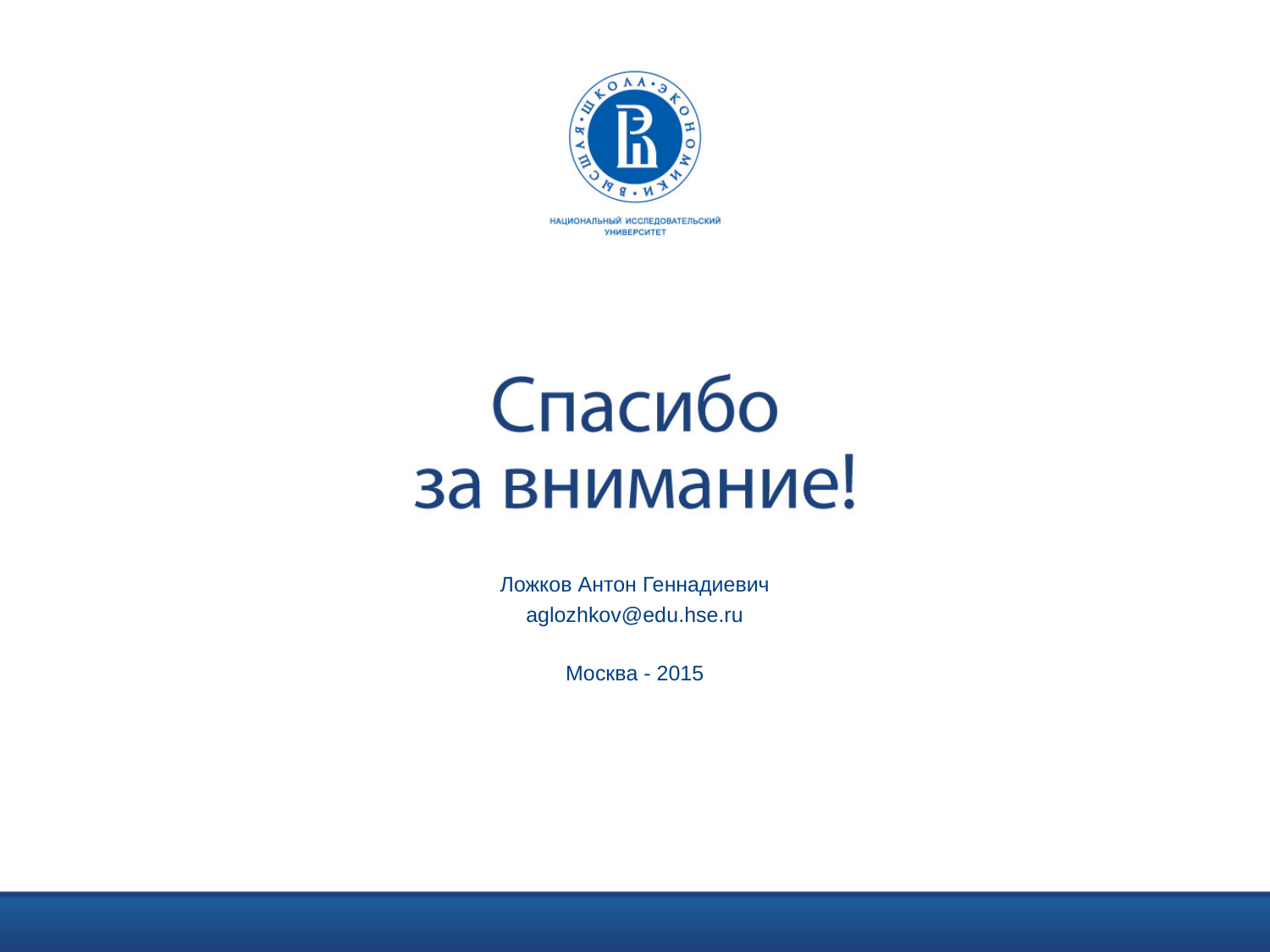

Ложков Антон Геннадиевич
aglozhkov@edu.hse.ru

Москва - 2015